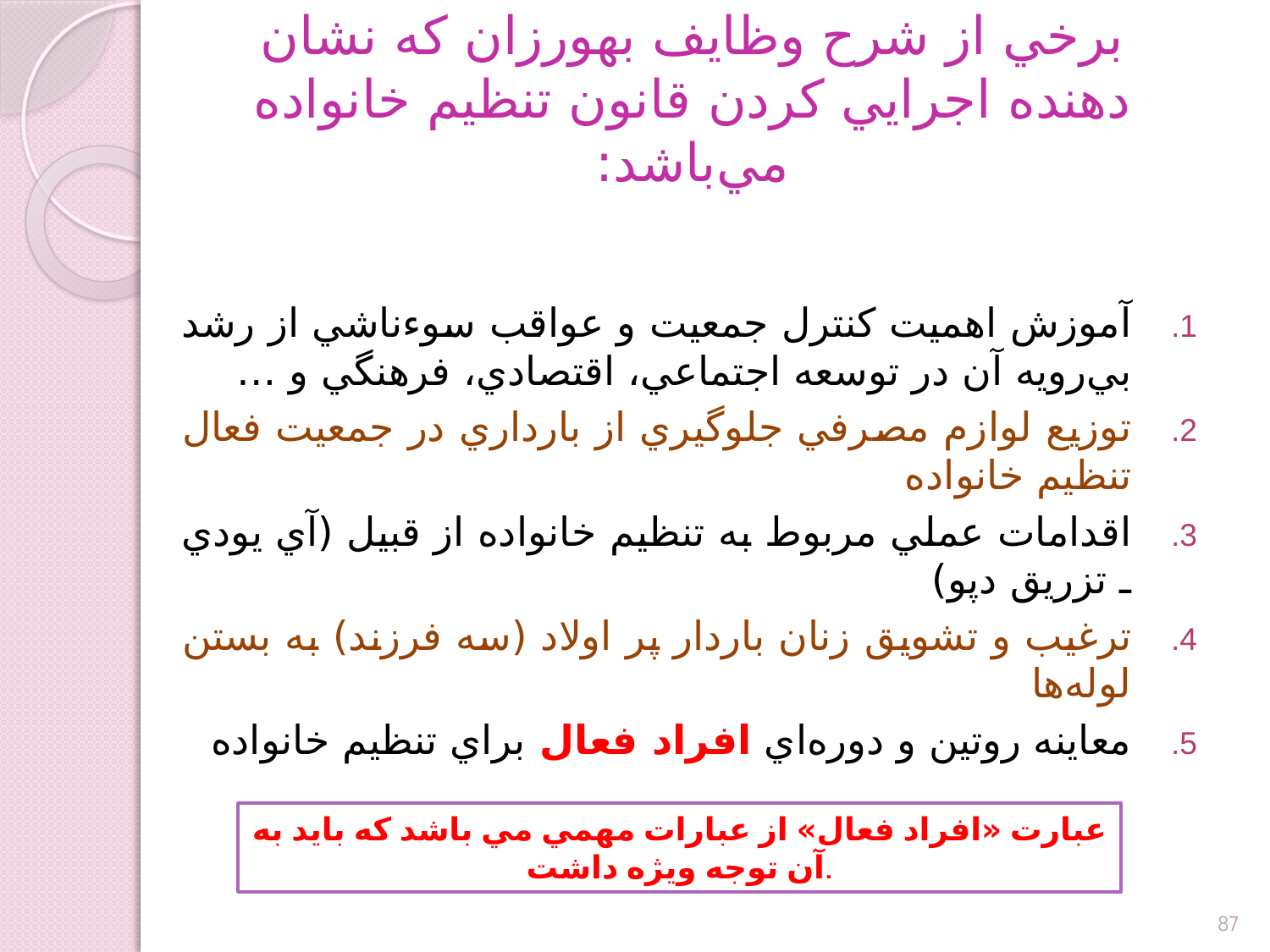

# برخي از شرح وظايف بهورزان كه نشان دهنده اجرايي كردن قانون تنظيم خانواده مي‌باشد:

آموزش اهميت كنترل جمعيت و عواقب سوءناشي از رشد بي‌رويه آن در توسعه اجتماعي، اقتصادي، فرهنگي و …
توزيع لوازم مصرفي جلوگيري از بارداري در جمعيت فعال تنظيم خانواده
اقدامات عملي مربوط به تنظيم خانواده از قبيل (آي يودي ـ تزريق دپو)
ترغيب و تشويق زنان باردار پر اولاد (سه فرزند) به بستن لوله‌ها
معاينه روتين و دوره‌اي افراد فعال براي تنظيم خانواده

عبارت «افراد فعال» از عبارات مهمي مي باشد كه بايد به آن توجه ويژه داشت.
87